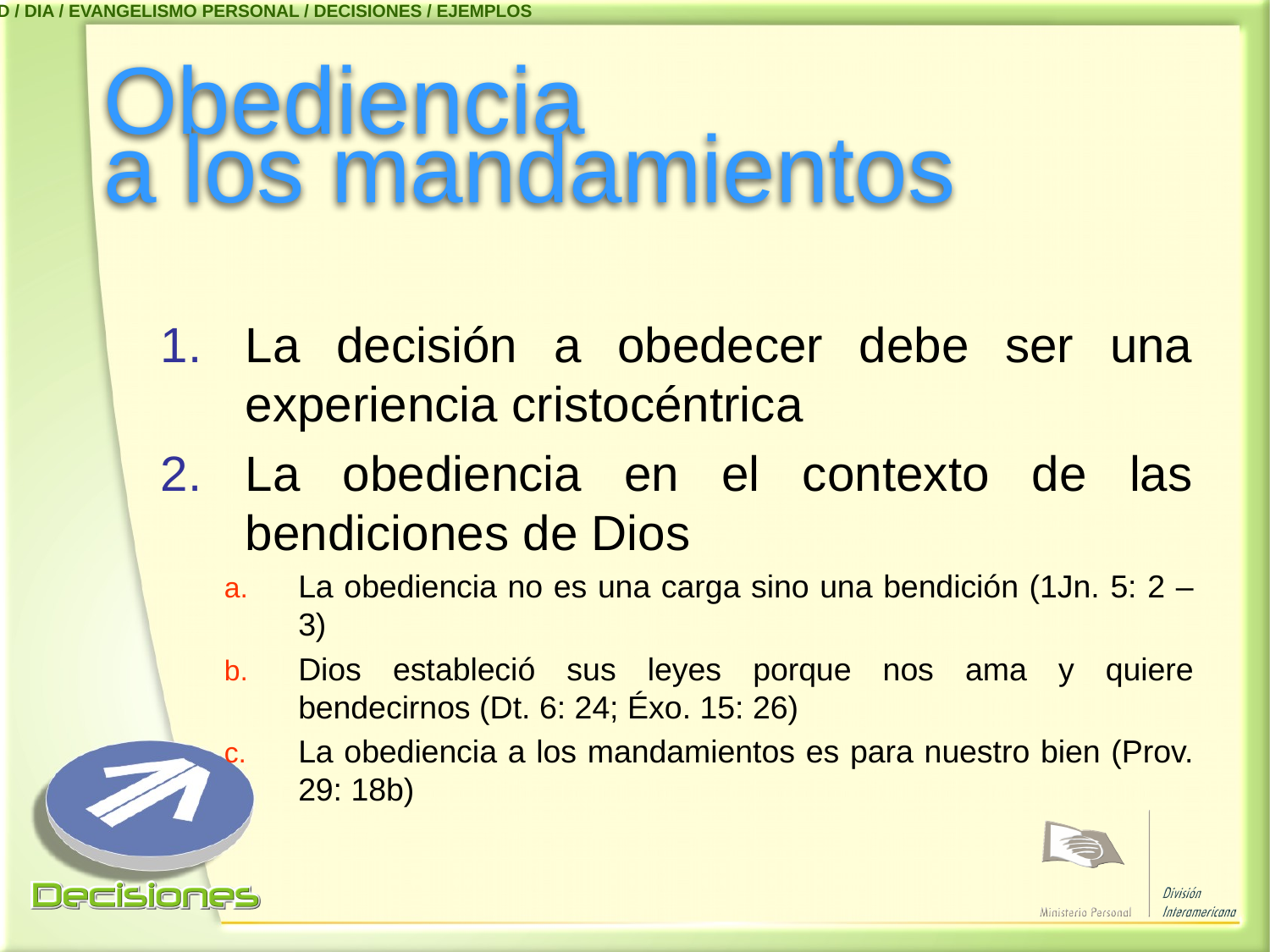

IASD / DIA / EVANGELISMO PERSONAL / DECISIONES / EJEMPLOS
# Obediencia a los mandamientos
La decisión a obedecer debe ser una experiencia cristocéntrica
La obediencia en el contexto de las bendiciones de Dios
La obediencia no es una carga sino una bendición (1Jn. 5: 2 – 3)
Dios estableció sus leyes porque nos ama y quiere bendecirnos (Dt. 6: 24; Éxo. 15: 26)
La obediencia a los mandamientos es para nuestro bien (Prov. 29: 18b)